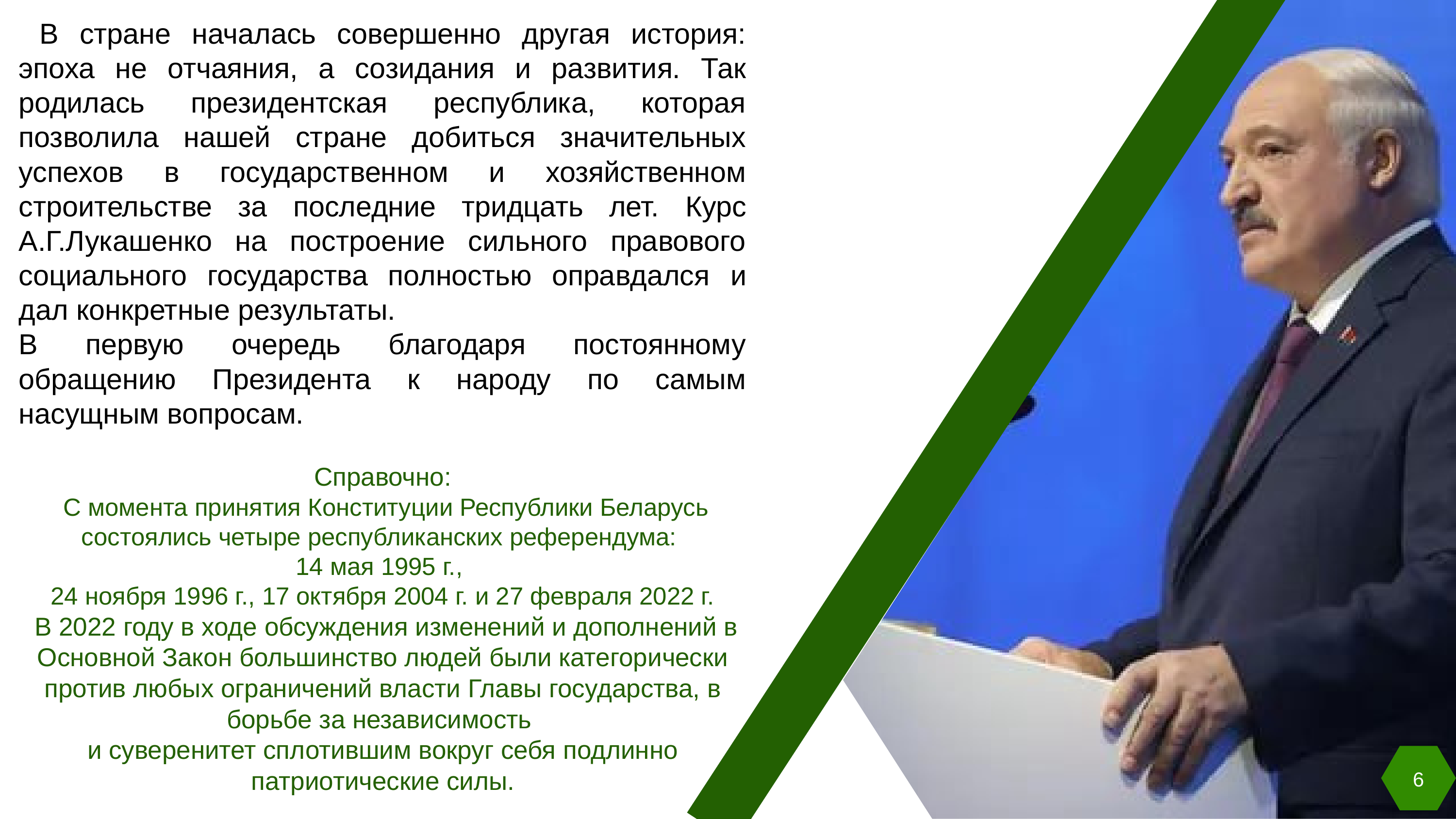

В стране началась совершенно другая история: эпоха не отчаяния, а созидания и развития. Так родилась президентская республика, которая позволила нашей стране добиться значительных успехов в государственном и хозяйственном строительстве за последние тридцать лет. Курс А.Г.Лукашенко на построение сильного правового социального государства полностью оправдался и дал конкретные результаты.
В первую очередь благодаря постоянному обращению Президента к народу по самым насущным вопросам.

Справочно:
 С момента принятия Конституции Республики Беларусь состоялись четыре республиканских референдума:
14 мая 1995 г.,
 24 ноября 1996 г., 17 октября 2004 г. и 27 февраля 2022 г.
 В 2022 году в ходе обсуждения изменений и дополнений в Основной Закон большинство людей были категорически против любых ограничений власти Главы государства, в борьбе за независимость
и суверенитет сплотившим вокруг себя подлинно патриотические силы.

6